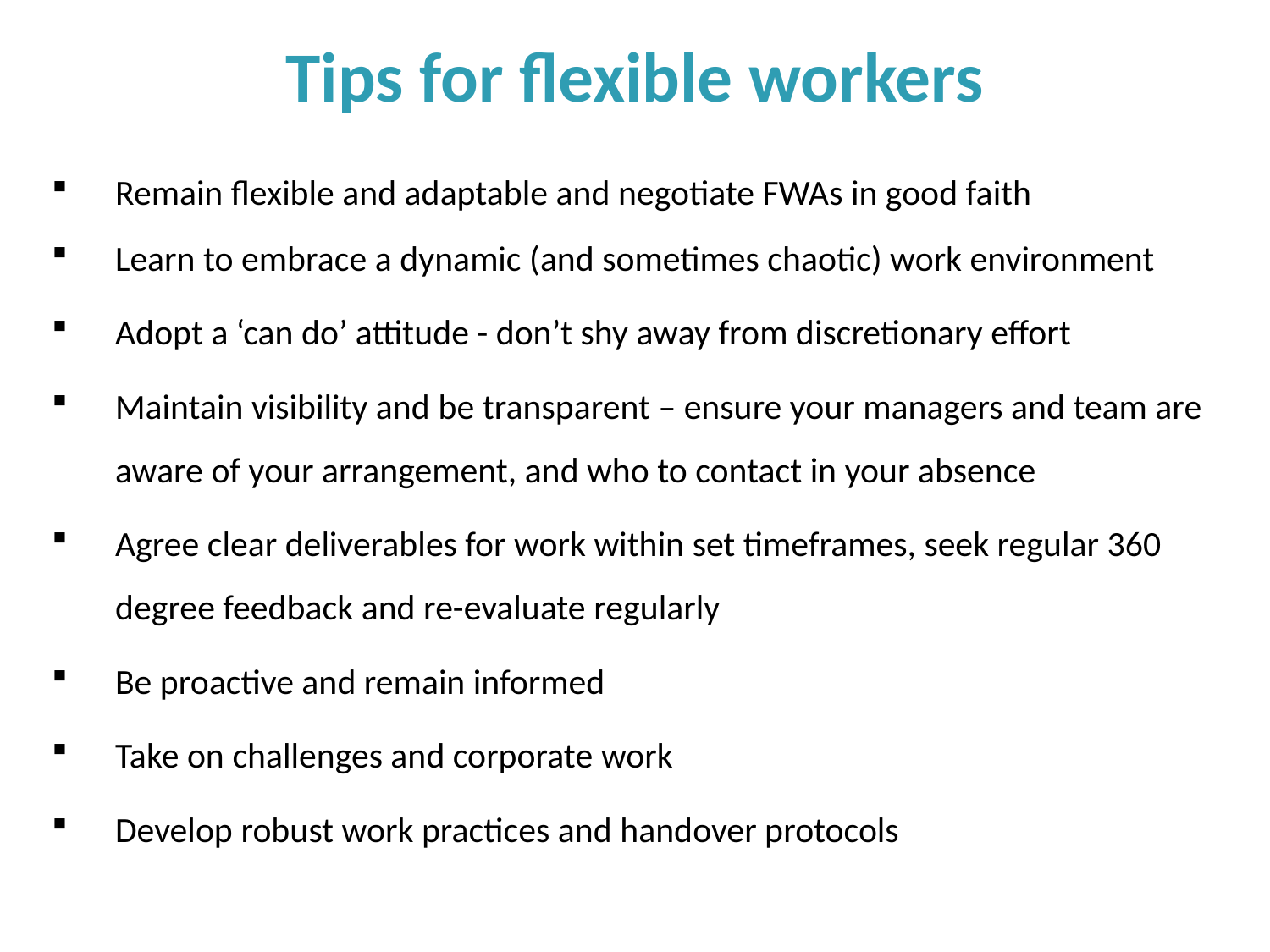

Tips for flexible workers
Remain flexible and adaptable and negotiate FWAs in good faith
Learn to embrace a dynamic (and sometimes chaotic) work environment
Adopt a ‘can do’ attitude - don’t shy away from discretionary effort
Maintain visibility and be transparent – ensure your managers and team are aware of your arrangement, and who to contact in your absence
Agree clear deliverables for work within set timeframes, seek regular 360 degree feedback and re-evaluate regularly
Be proactive and remain informed
Take on challenges and corporate work
Develop robust work practices and handover protocols